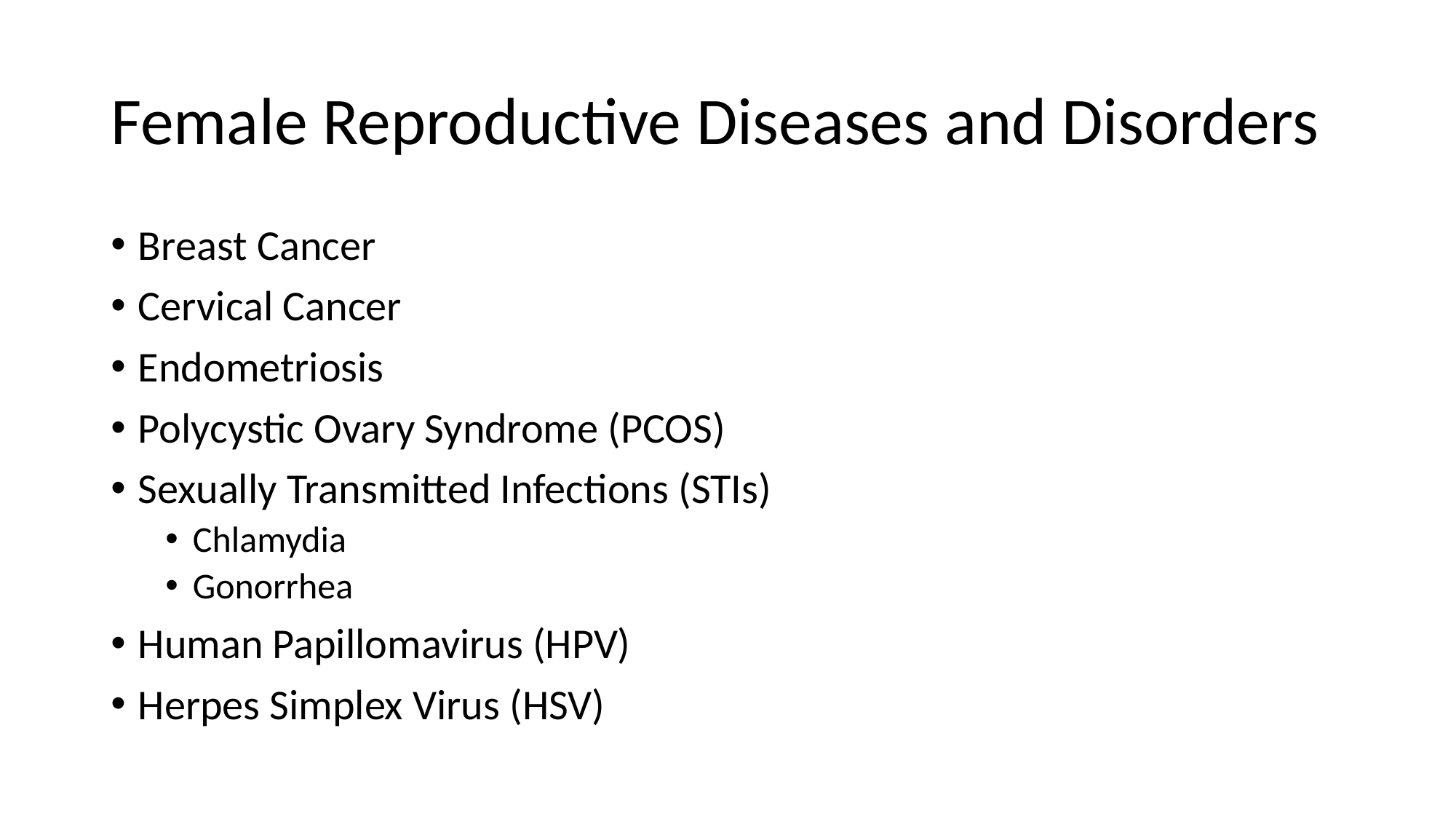

# Female Reproductive Diseases and Disorders
Breast Cancer
Cervical Cancer
Endometriosis
Polycystic Ovary Syndrome (PCOS)
Sexually Transmitted Infections (STIs)
Chlamydia
Gonorrhea
Human Papillomavirus (HPV)
Herpes Simplex Virus (HSV)